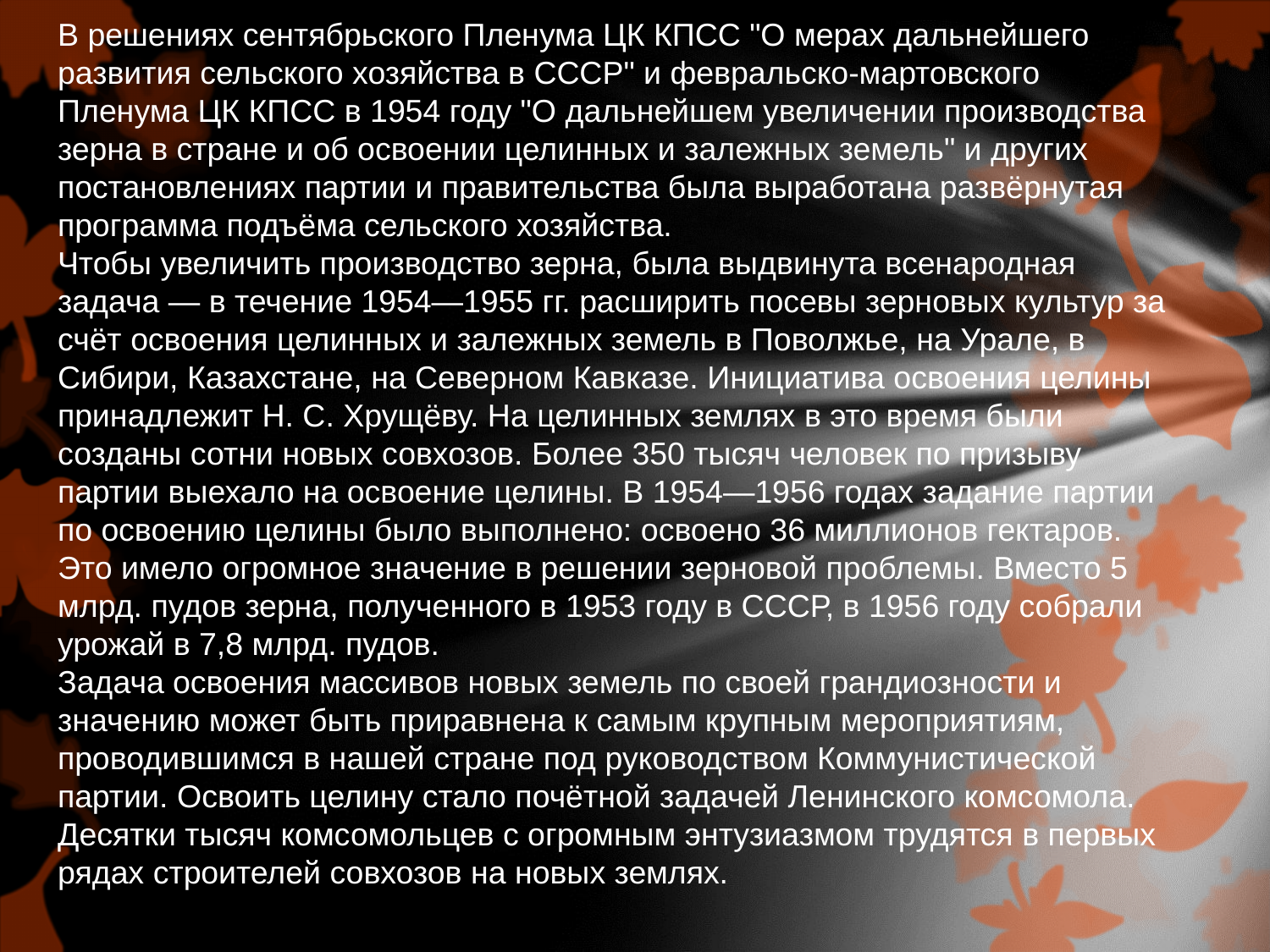

В решениях сентябрьского Пленума ЦК КПСС "О мерах дальнейшего развития сельского хозяйства в СССР" и февральско-мартовского Пленума ЦК КПСС в 1954 году "О дальнейшем увеличении производства зерна в стране и об освоении целинных и залежных земель" и других постановлениях партии и правительства была выработана развёрнутая программа подъёма сельского хозяйства.
Чтобы увеличить производство зерна, была выдвинута всенародная задача — в течение 1954—1955 гг. расширить посевы зерновых культур за счёт освоения целинных и залежных земель в Поволжье, на Урале, в Сибири, Казахстане, на Северном Кавказе. Инициатива освоения целины принадлежит Н. С. Хрущёву. На целинных землях в это время были созданы сотни новых совхозов. Более 350 тысяч человек по призыву партии выехало на освоение целины. В 1954—1956 годах задание партии по освоению целины было выполнено: освоено 36 миллионов гектаров. Это имело огромное значение в решении зерновой проблемы. Вместо 5 млрд. пудов зерна, полученного в 1953 году в СССР, в 1956 году собрали урожай в 7,8 млрд. пудов.
Задача освоения массивов новых земель по своей грандиозности и значению может быть приравнена к самым крупным мероприятиям, проводившимся в нашей стране под руководством Коммунистической партии. Освоить целину стало почётной задачей Ленинского комсомола. Десятки тысяч комсомольцев с огромным энтузиазмом трудятся в первых рядах строителей совхозов на новых землях.